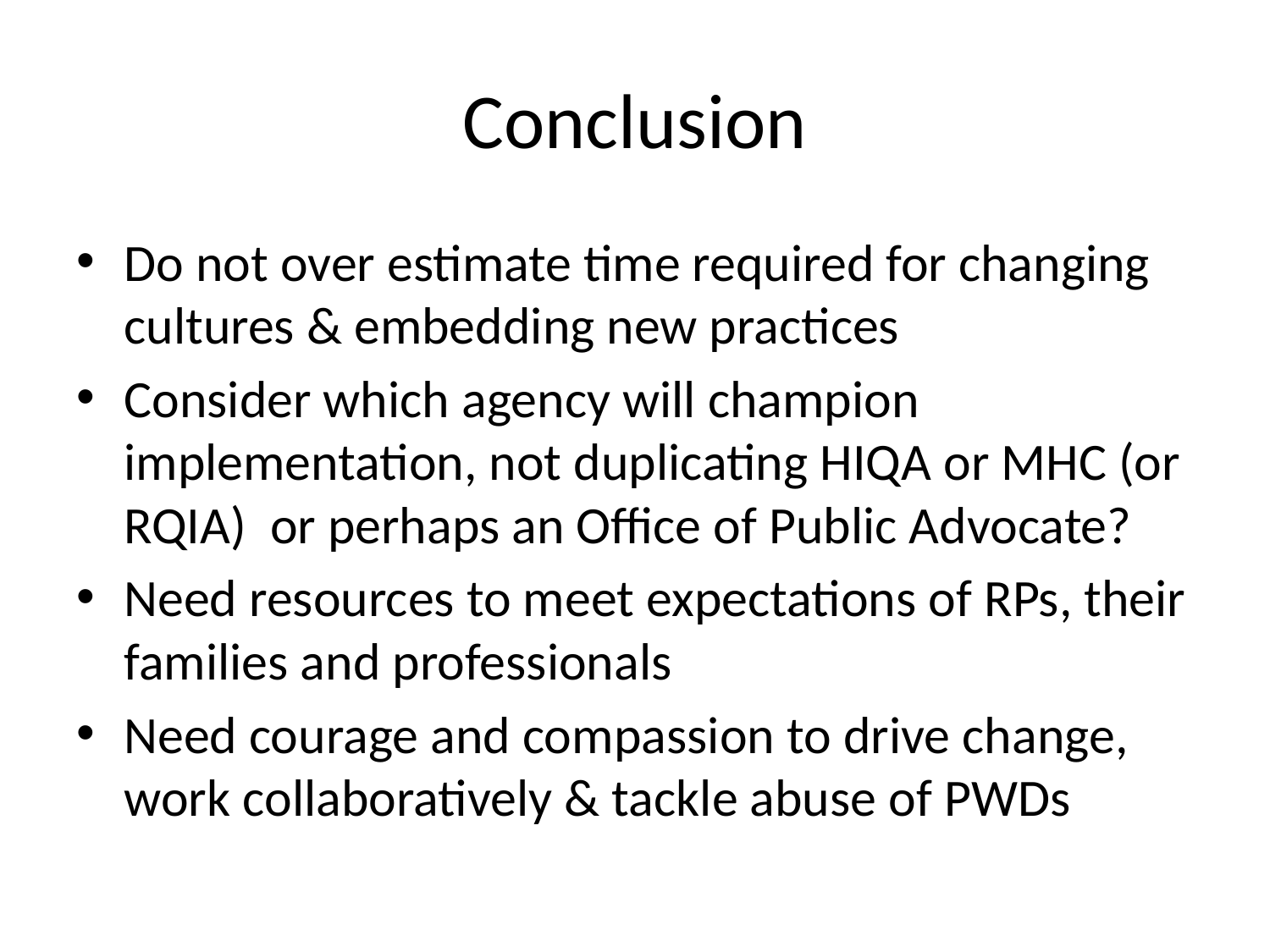

# Conclusion
Do not over estimate time required for changing cultures & embedding new practices
Consider which agency will champion implementation, not duplicating HIQA or MHC (or RQIA)  or perhaps an Office of Public Advocate?
Need resources to meet expectations of RPs, their families and professionals
Need courage and compassion to drive change, work collaboratively & tackle abuse of PWDs